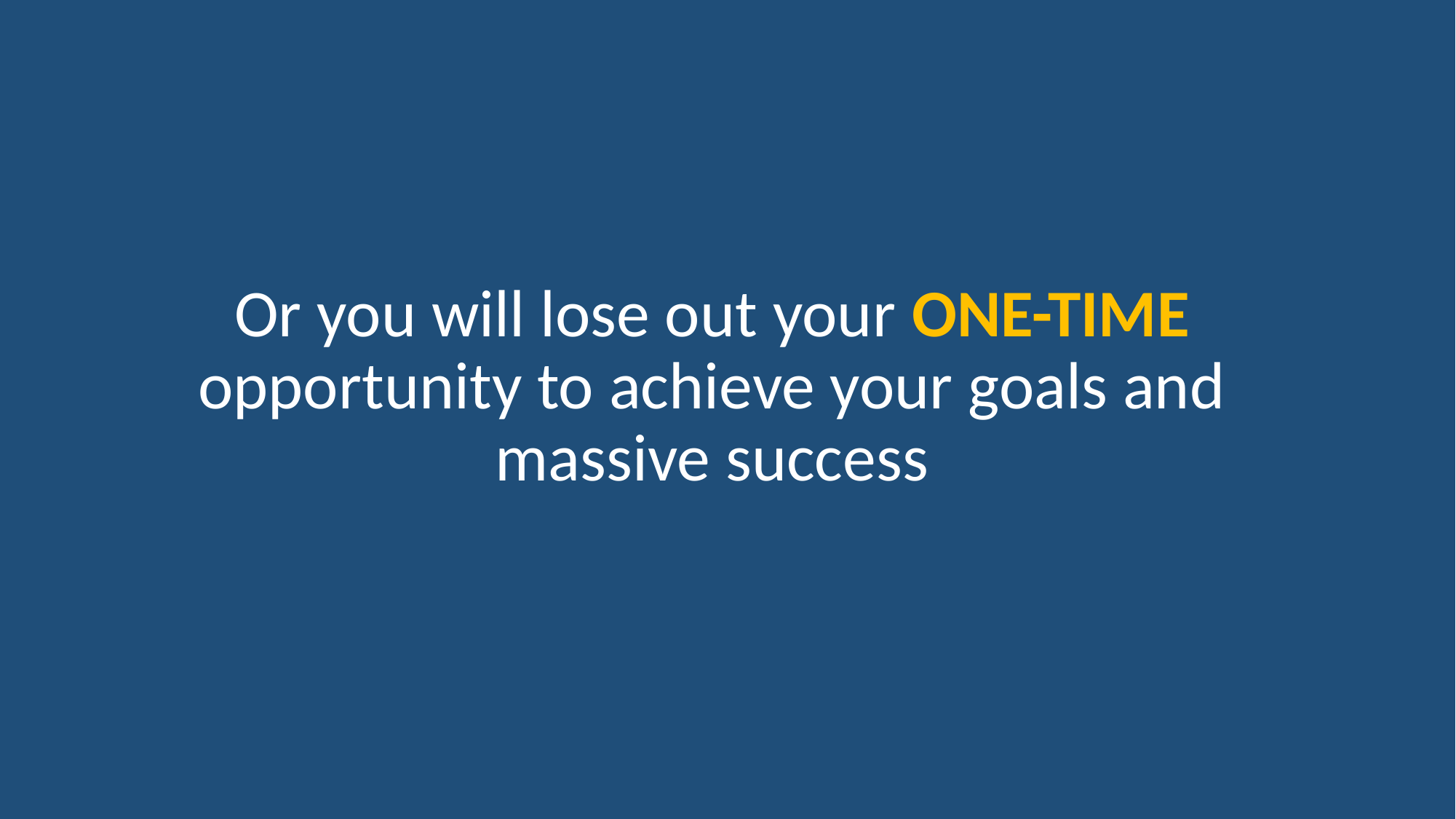

# Or you will lose out your ONE-TIME opportunity to achieve your goals and massive success